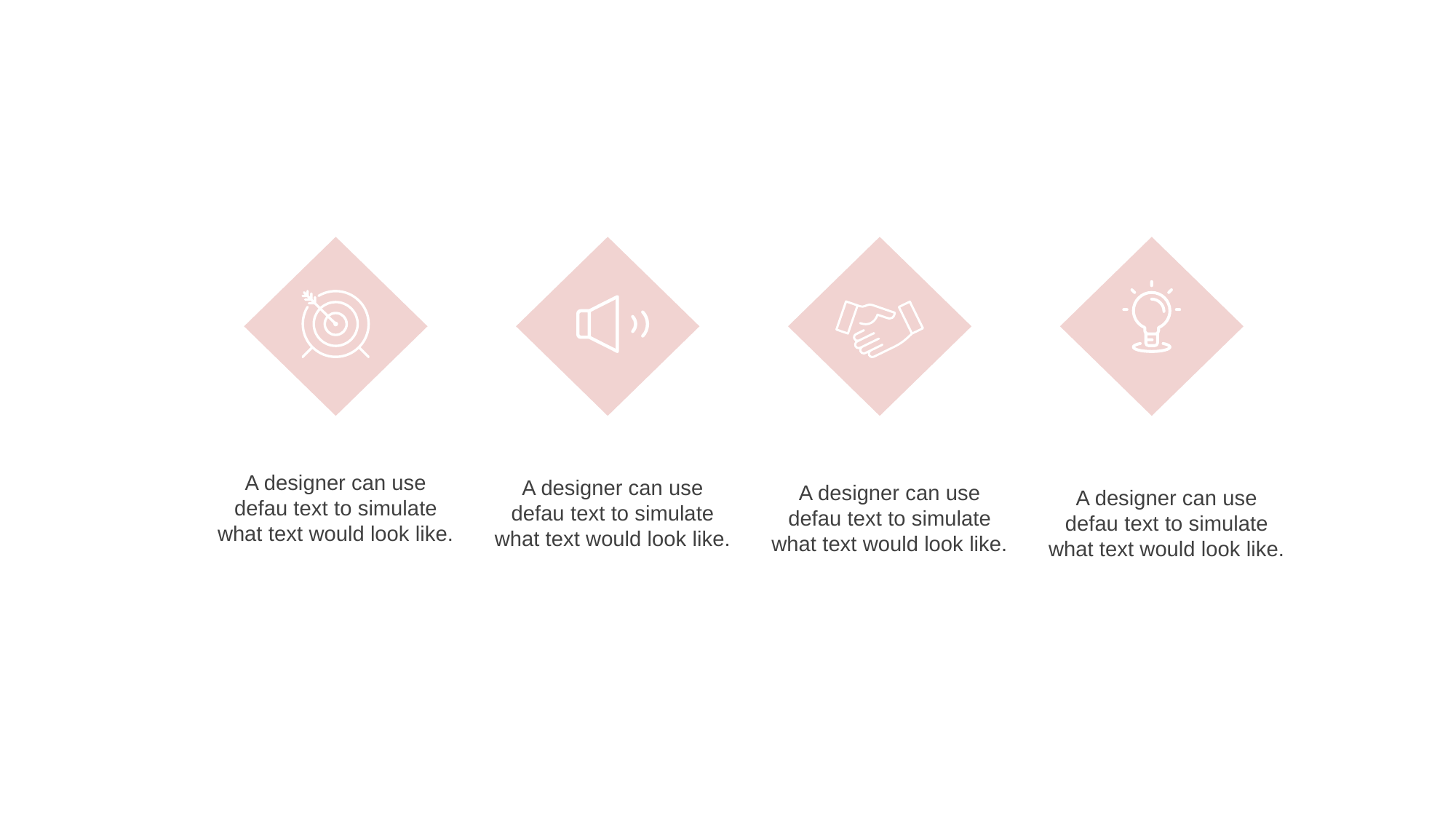

A designer can use defau text to simulate what text would look like.
A designer can use defau text to simulate what text would look like.
A designer can use defau text to simulate what text would look like.
A designer can use defau text to simulate what text would look like.